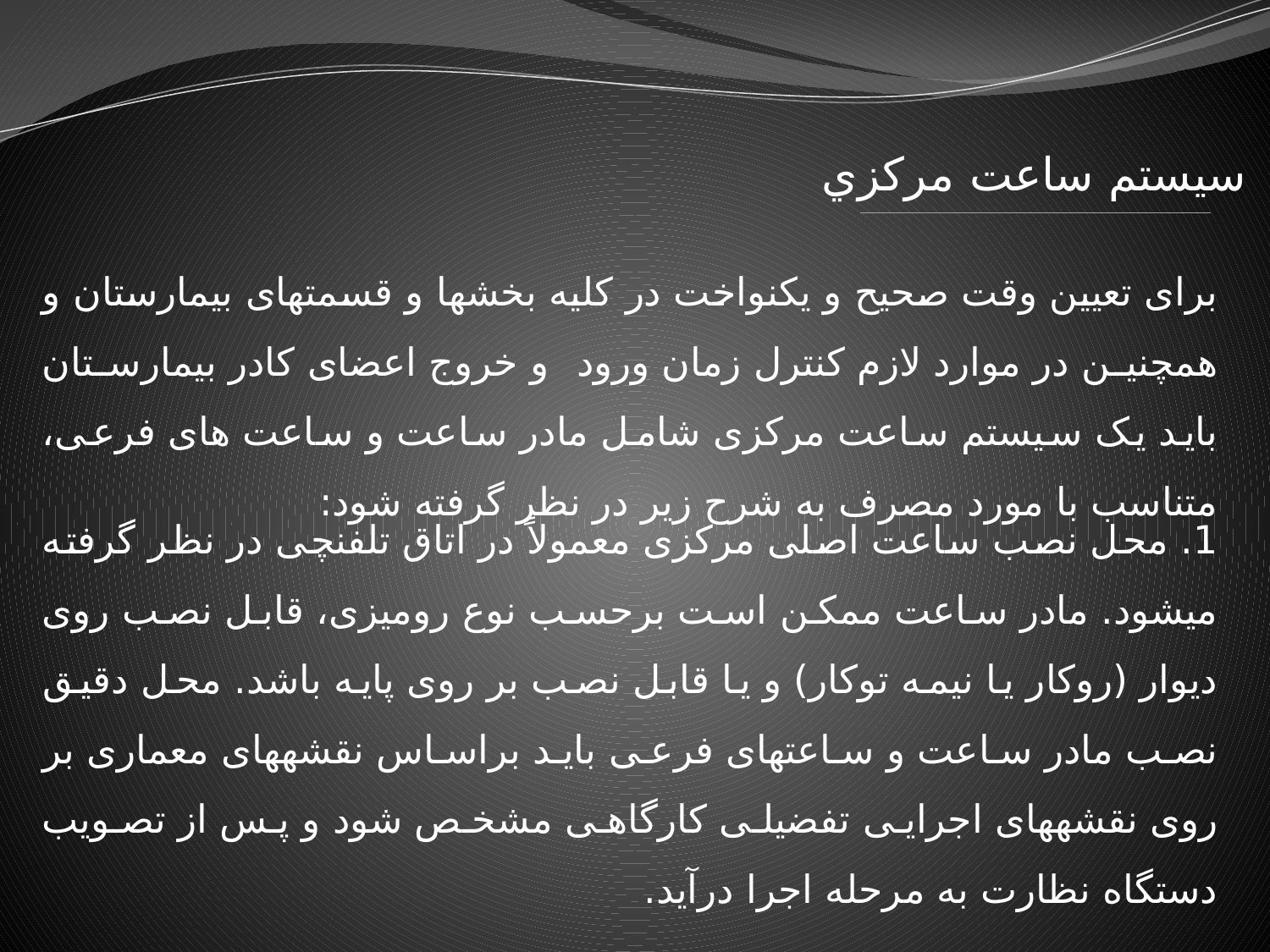

سيستم ساعت مركزي
برای تعیین وقت صحیح و یکنواخت در کلیه بخش‏ها و قسمت‏های بیمارستان و همچنین در موارد لازم کنترل زمان ورود و خروج اعضای کادر بیمارستان باید یک سیستم ساعت مرکزی شامل مادر ساعت و ساعت های فرعی، متناسب با مورد مصرف به شرح زیر در نظر گرفته شود:
1. محل نصب ساعت اصلی مرکزی معمولاً در اتاق تلفن‏چی در نظر گرفته می‏شود. مادر ساعت ممکن است برحسب نوع رومیزی، قابل نصب روی دیوار (روکار یا نیمه توکار) و یا قابل نصب بر روی پایه باشد. محل دقیق نصب مادر ساعت و ساعت‏های فرعی باید براساس نقشه‏های معماری بر روی نقشه‏های اجرایی تفضیلی کارگاهی مشخص شود و پس از تصویب دستگاه نظارت به مرحله اجرا درآید.